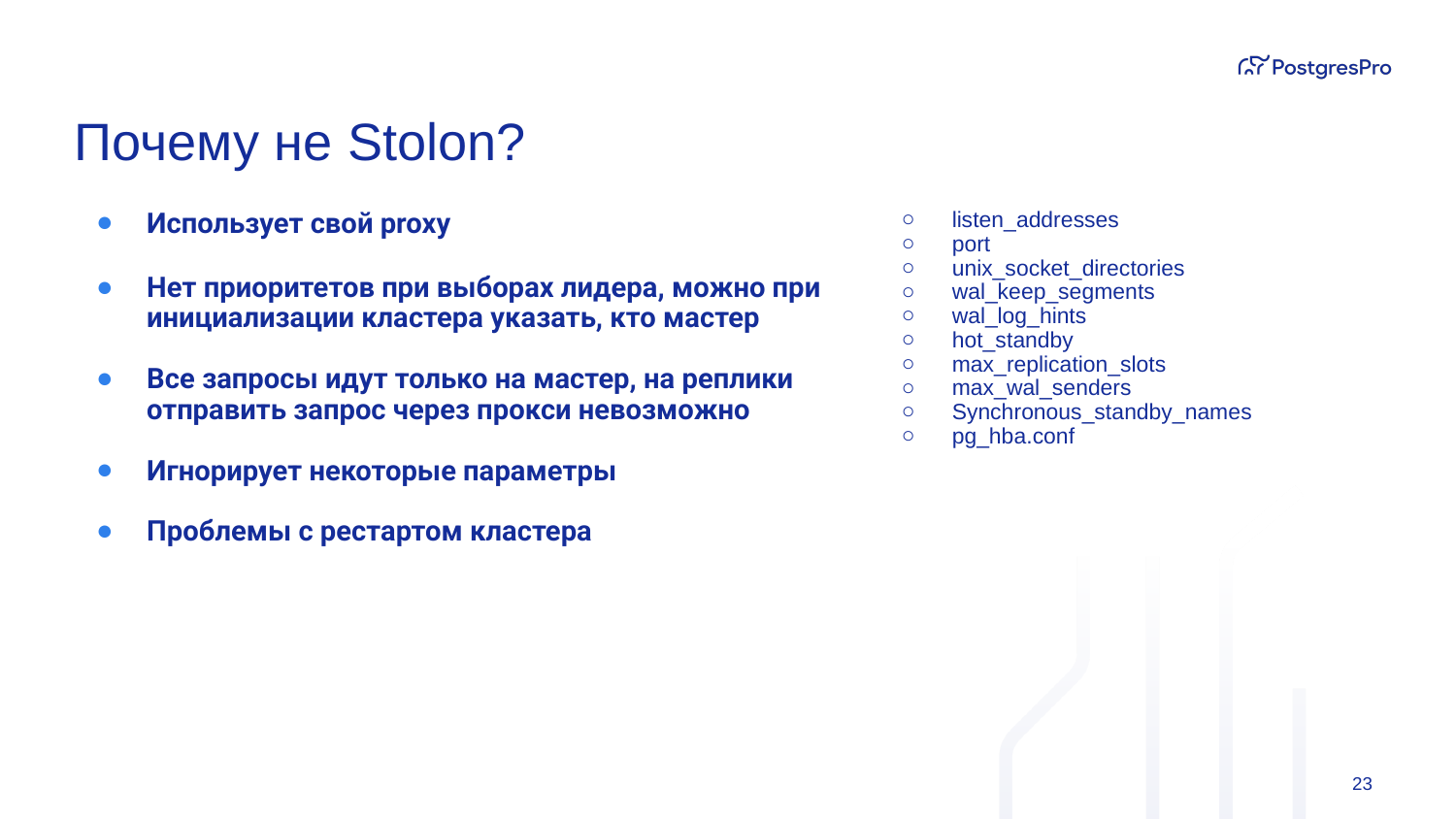

# Почему не Stolon?
Использует свой proxy
Нет приоритетов при выборах лидера, можно при инициализации кластера указать, кто мастер
Все​​ запросы идут только на мастер, на реплики отправить запрос через прокси невозможно
Игнорирует некоторые параметры
Проблемы с рестартом кластера
listen_addresses
port
unix_socket_directories
wal_keep_segments
wal_log_hints
hot_standby
max_replication_slots
max_wal_senders
Synchronous_standby_names
pg_hba.conf
23